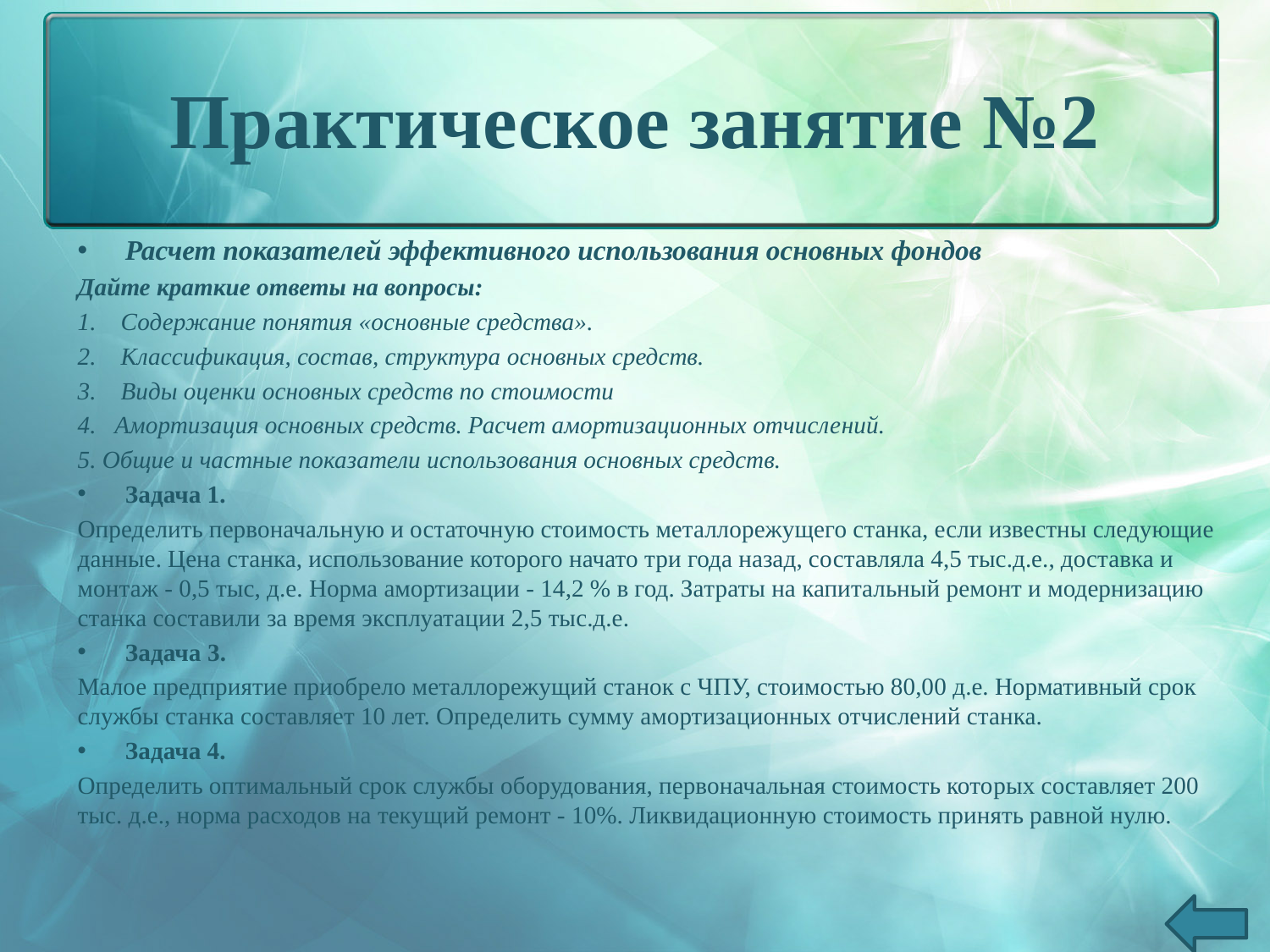

# Практическое занятие №2
Расчет показателей эффективного использования основных фондов
Дайте краткие ответы на вопросы:
1.    Содержание понятия «основные средства».
2.    Классификация, состав, структура основных средств.
3.    Виды оценки основных средств по стоимости
4.   Амортизация основных средств. Расчет амортизационных отчисле­ний.
5. Общие и частные показатели использования основных средств.
Задача 1.
Определить первоначальную и остаточную стоимость металлорежущего станка, если известны следующие данные. Цена станка, использование которого начато три года назад, со­ставляла 4,5 тыс.д.е., доставка и монтаж - 0,5 тыс, д.е. Норма амортизации - 14,2 % в год. За­траты на капитальный ремонт и модернизацию станка составили за время эксплуатации 2,5 тыс.д.е.
Задача 3.
Малое предприятие приобрело металлорежущий станок с ЧПУ, стоимостью 80,00 д.е. Нормативный срок службы станка составляет 10 лет. Определить сумму амортиза­ционных отчислений станка.
Задача 4.
Определить оптимальный срок службы оборудования, первоначальная стоимость кото­рых составляет 200 тыс. д.е., норма расходов на текущий ремонт - 10%. Ликвидационную стоимость принять равной нулю.